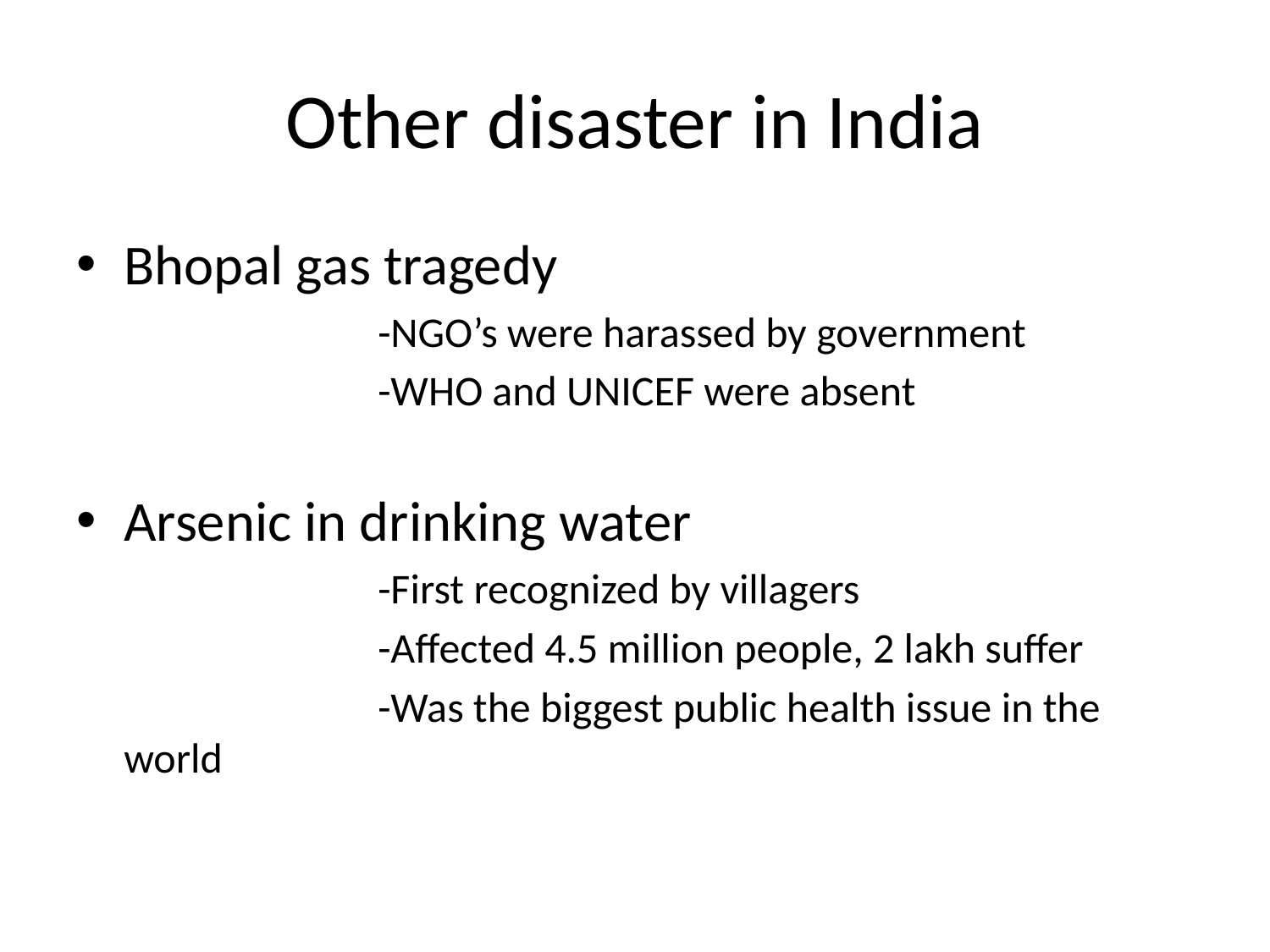

# Other disaster in India
Bhopal gas tragedy
			-NGO’s were harassed by government
			-WHO and UNICEF were absent

Arsenic in drinking water
			-First recognized by villagers
			-Affected 4.5 million people, 2 lakh suffer
			-Was the biggest public health issue in the world